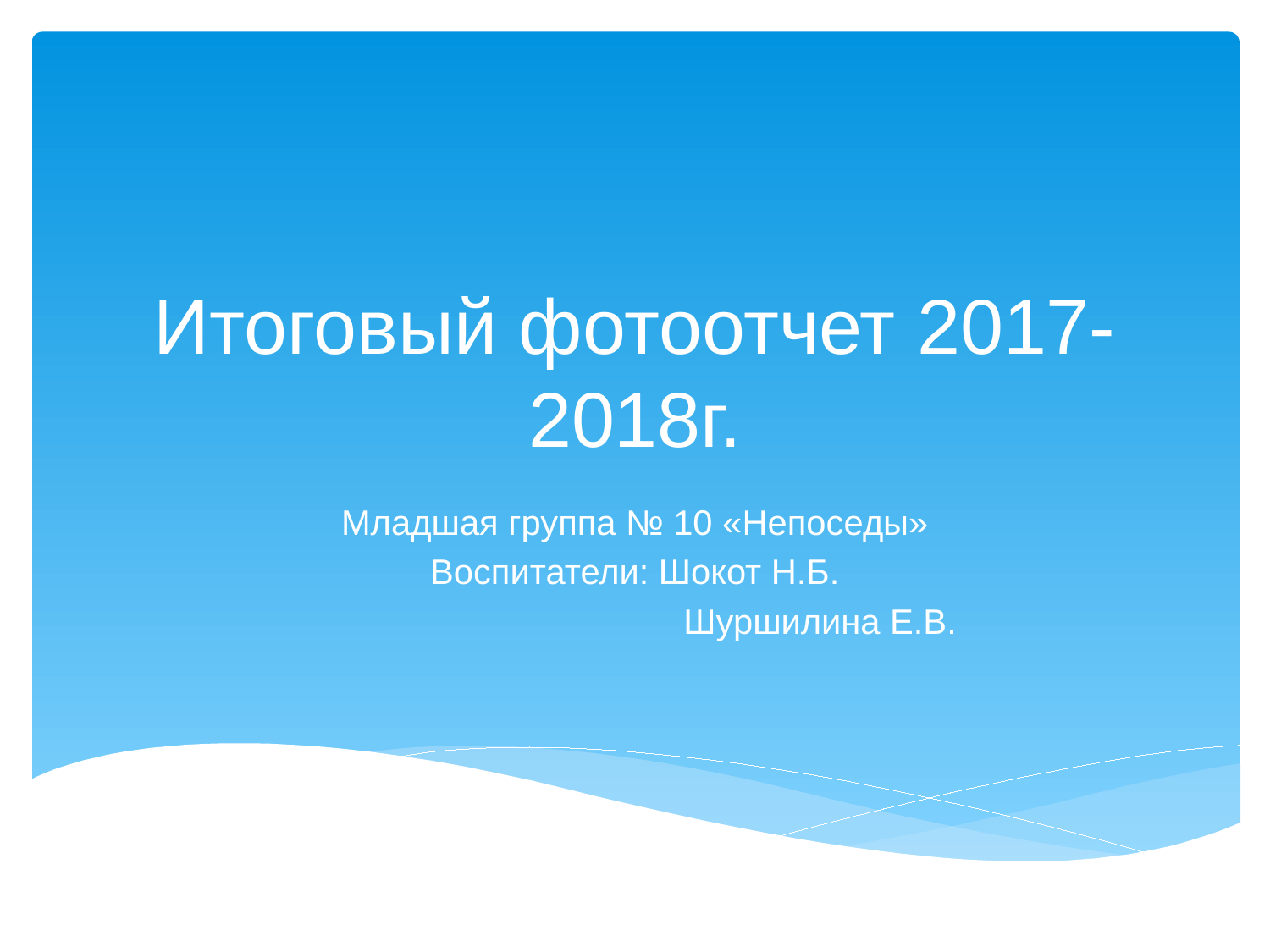

# Итоговый фотоотчет 2017-2018г.
Младшая группа № 10 «Непоседы»
Воспитатели: Шокот Н.Б.
                                      Шуршилина Е.В.